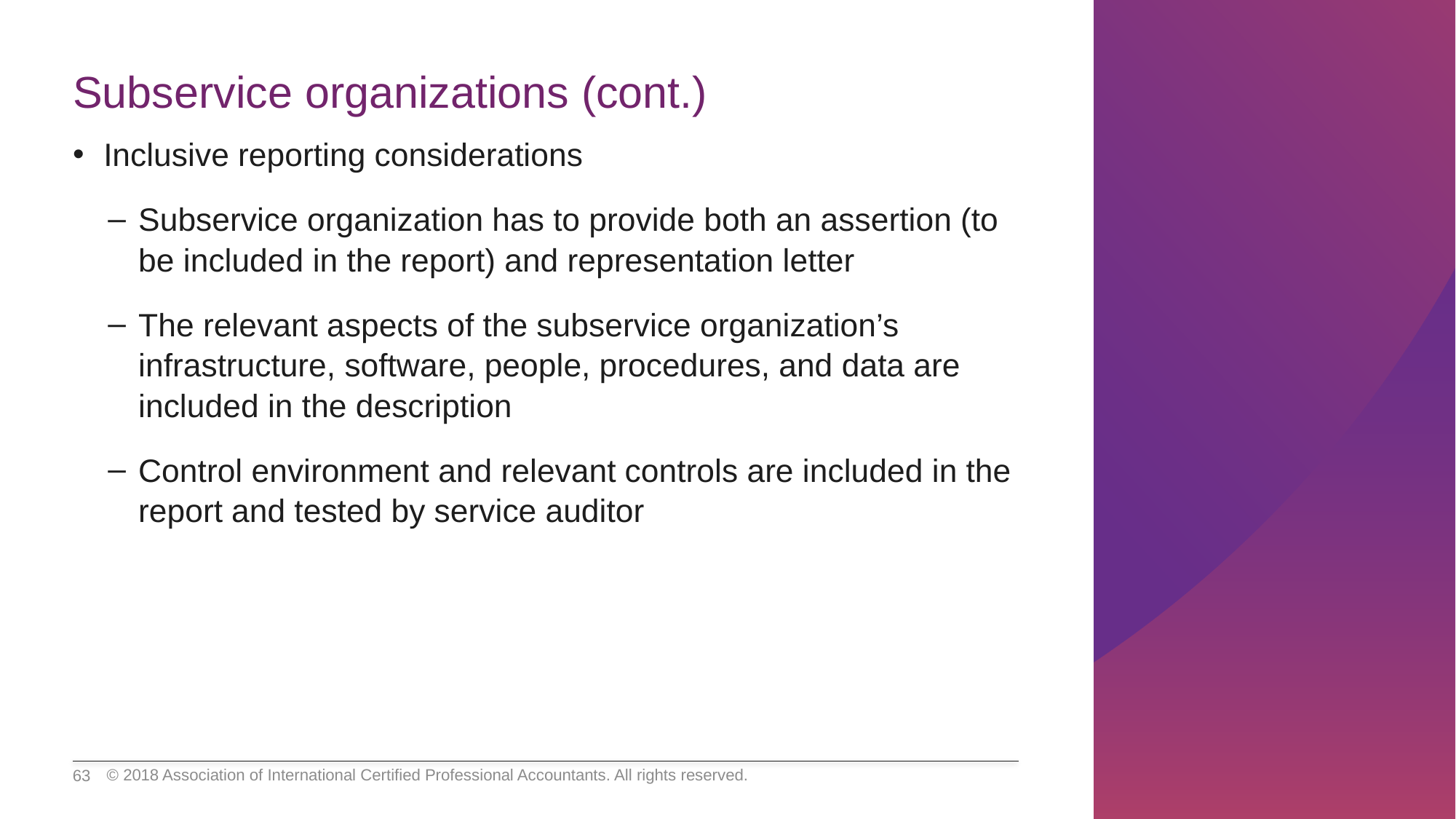

# Subservice organizations (cont.)
Inclusive reporting considerations
Subservice organization has to provide both an assertion (to be included in the report) and representation letter
The relevant aspects of the subservice organization’s infrastructure, software, people, procedures, and data are included in the description
Control environment and relevant controls are included in the report and tested by service auditor

© 2018 Association of International Certified Professional Accountants. All rights reserved.
63